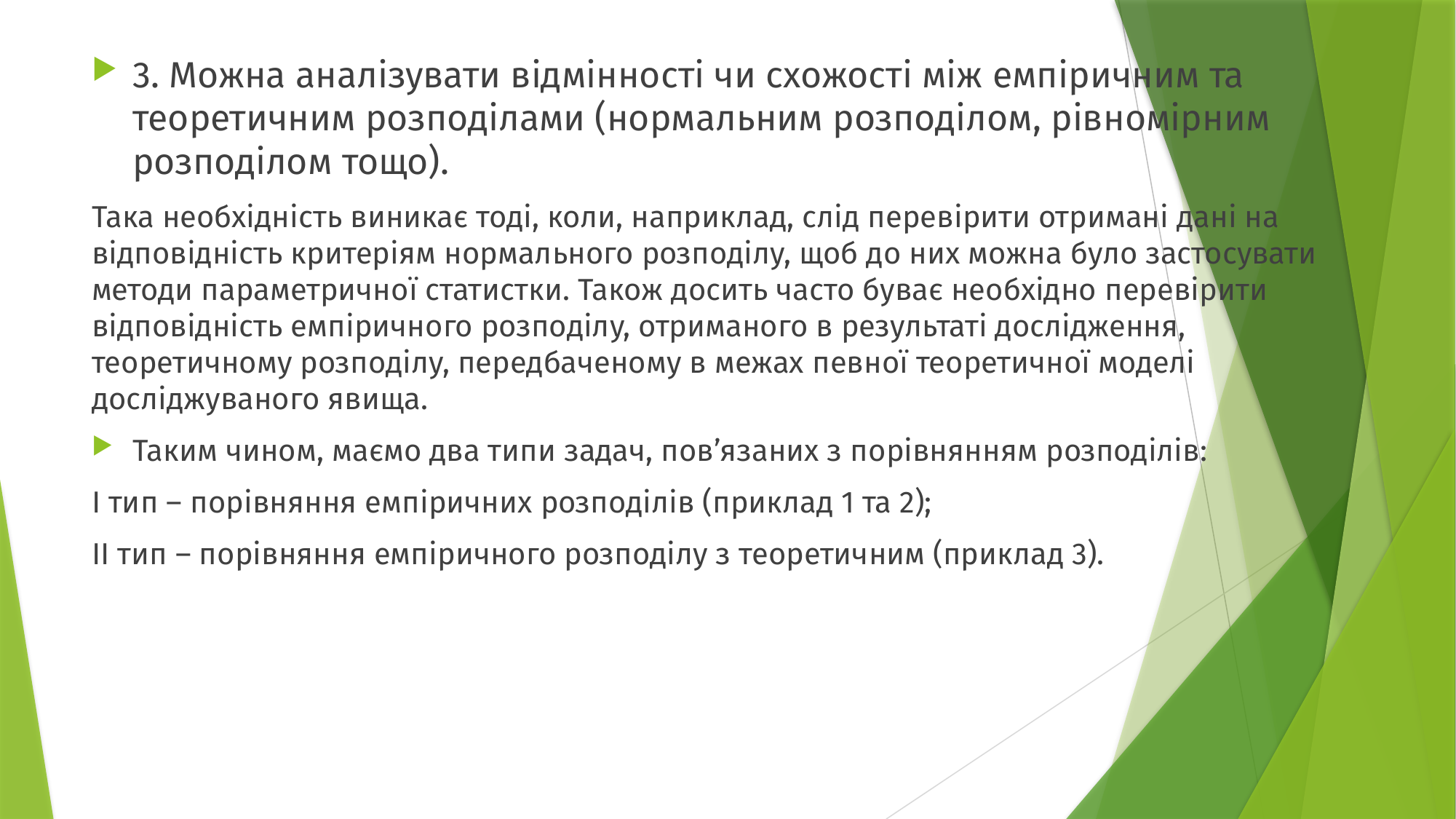

3. Можна аналізувати відмінності чи схожості між емпіричним та теоретичним розподілами (нормальним розподілом, рівномірним розподілом тощо).
Така необхідність виникає тоді, коли, наприклад, слід перевірити отримані дані на відповідність критеріям нормального розподілу, щоб до них можна було застосувати методи параметричної статистки. Також досить часто буває необхідно перевірити відповідність емпіричного розподілу, отриманого в результаті дослідження, теоретичному розподілу, передбаченому в межах певної теоретичної моделі досліджуваного явища.
Таким чином, маємо два типи задач, пов’язаних з порівнянням розподілів:
І тип – порівняння емпіричних розподілів (приклад 1 та 2);
ІІ тип – порівняння емпіричного розподілу з теоретичним (приклад 3).